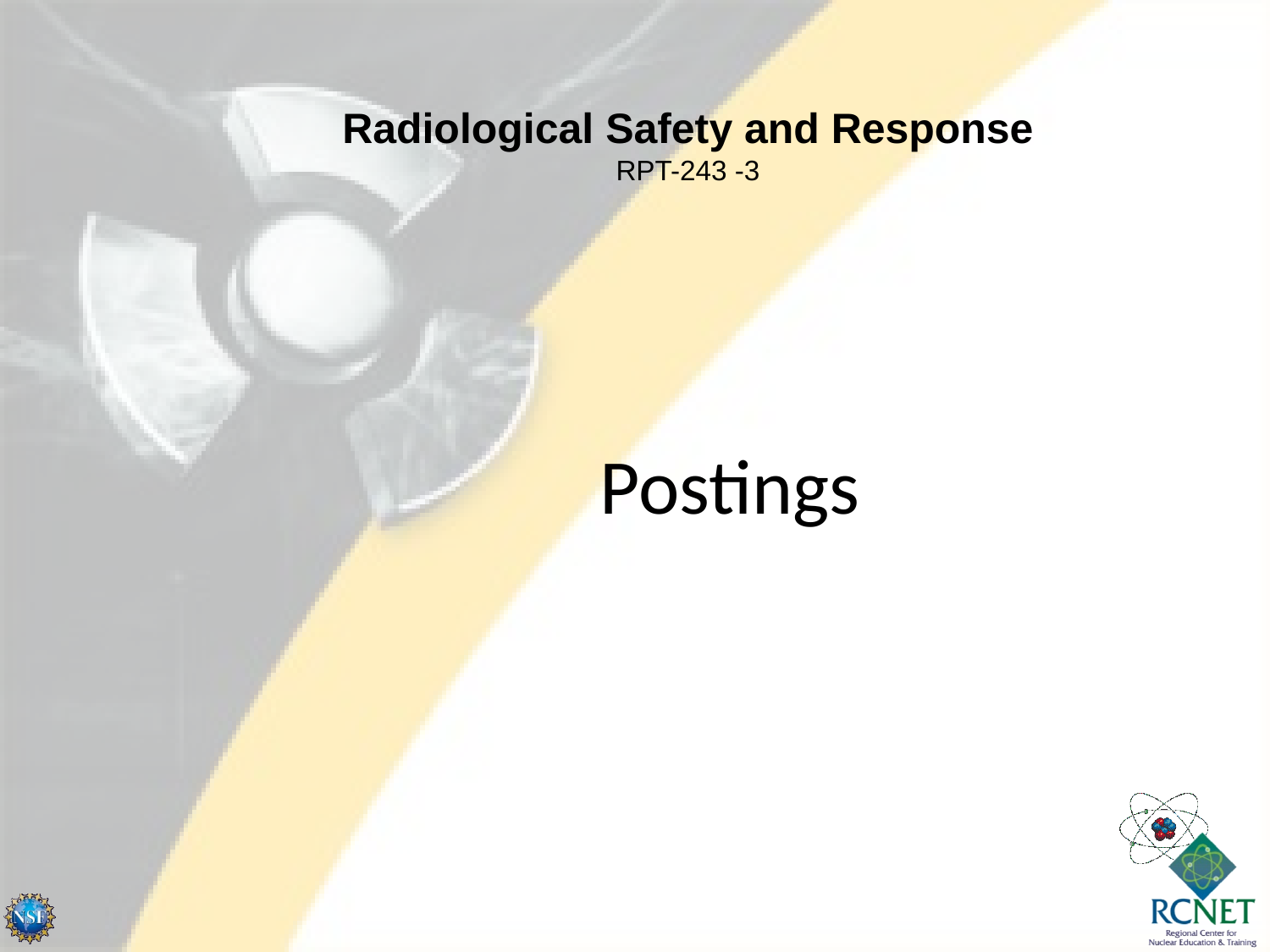

Radiological Safety and Response
RPT-243 -3
Postings